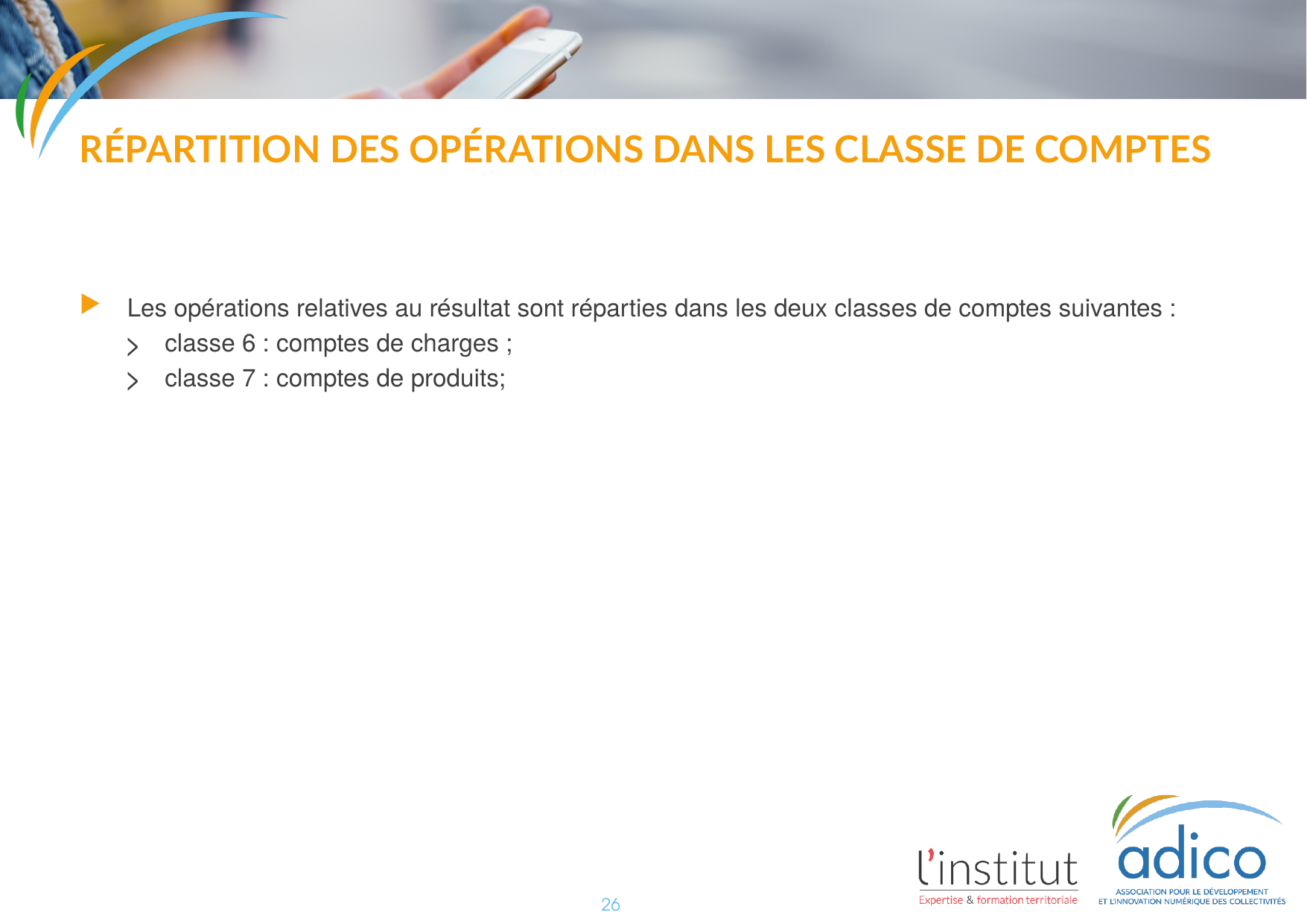

# Répartition des opérations dans les classe de comptes
Les opérations relatives au résultat sont réparties dans les deux classes de comptes suivantes :
classe 6 : comptes de charges ;
classe 7 : comptes de produits;